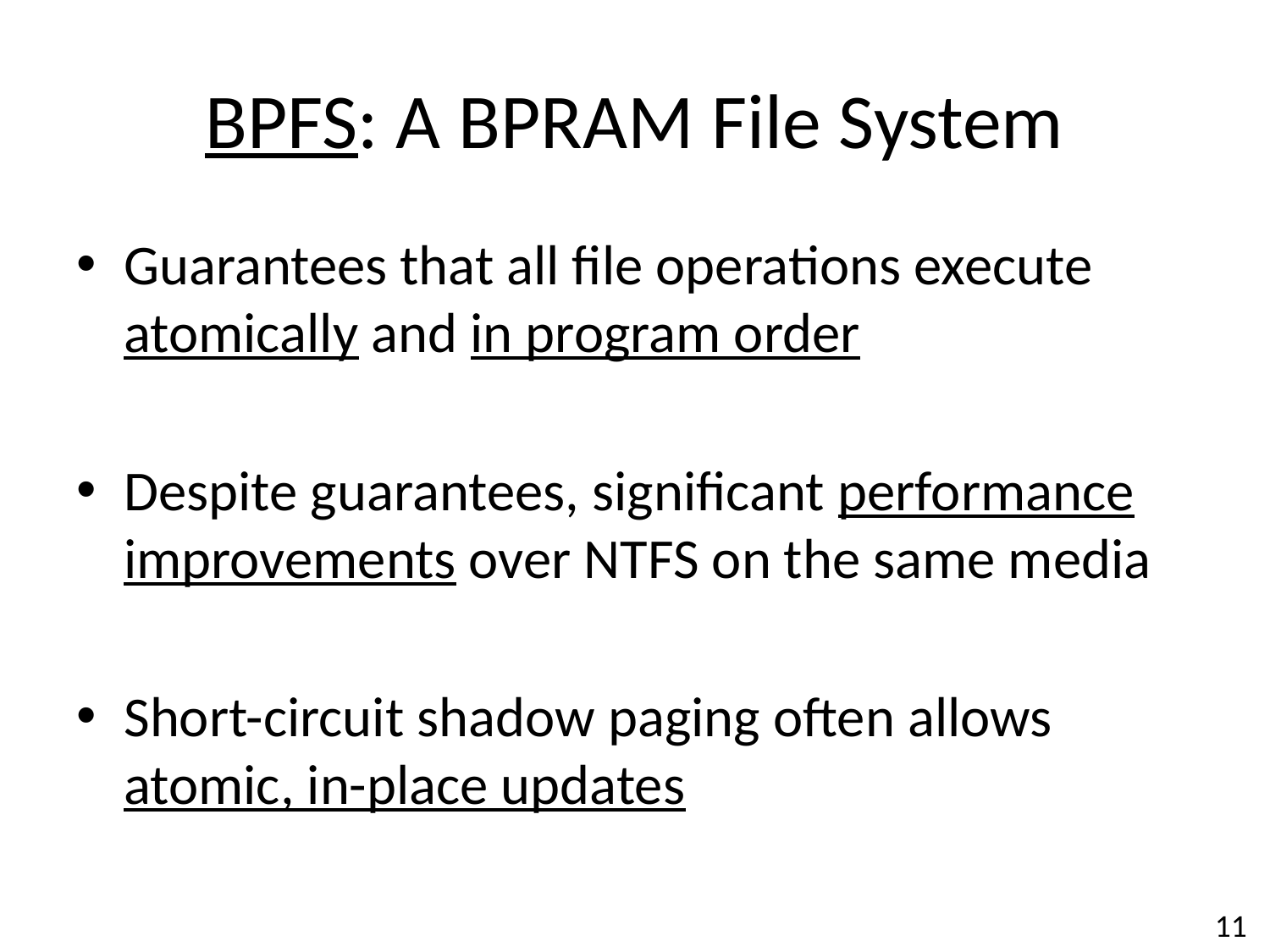

# BPFS: A BPRAM File System
Guarantees that all file operations execute atomically and in program order

Despite guarantees, significant performance improvements over NTFS on the same media

Short-circuit shadow paging often allows
atomic, in-place updates
11